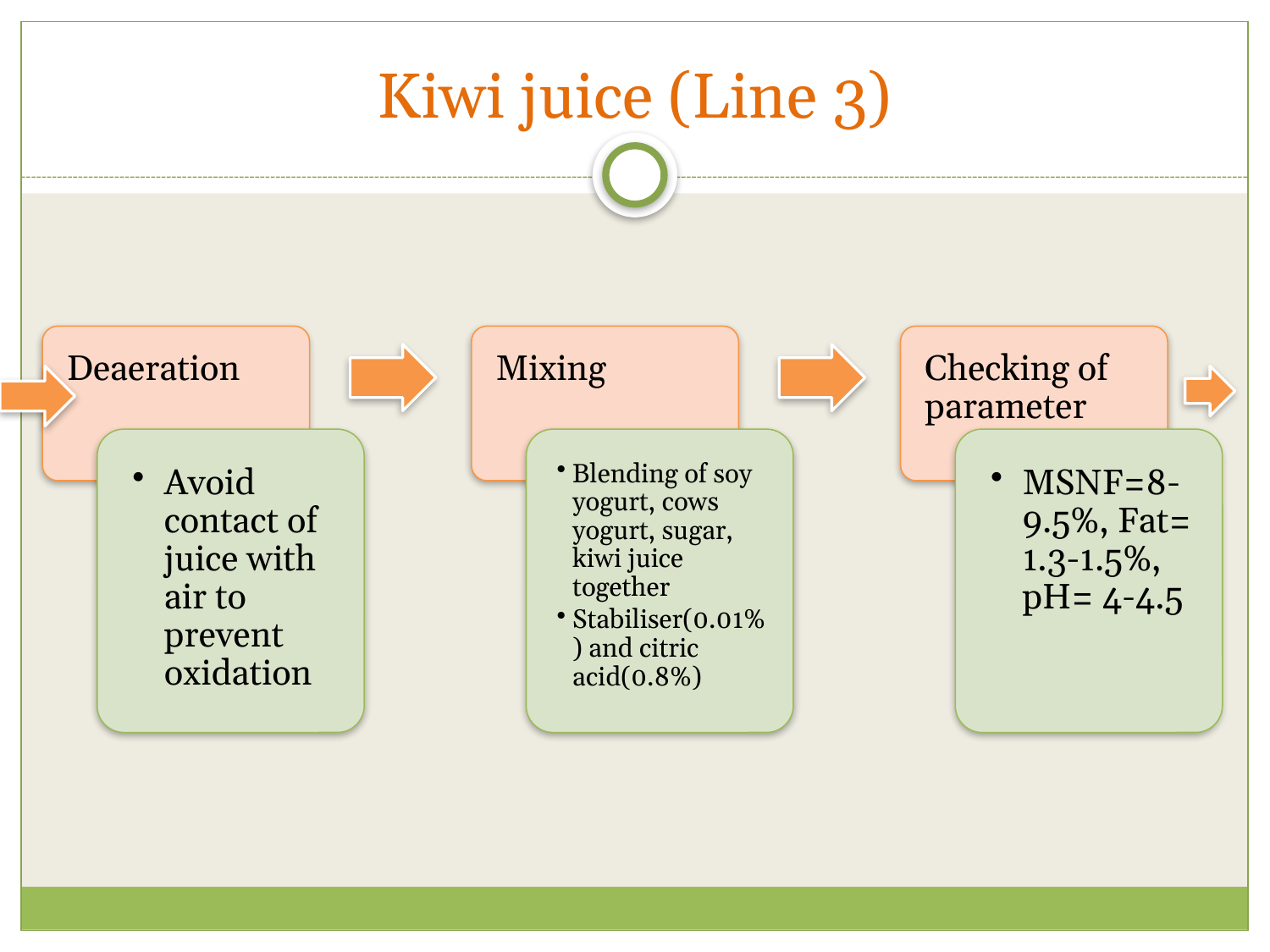

# Kiwi juice (Line 3)
Deaeration
Avoid contact of juice with air to prevent oxidation

Mixing
Blending of soy yogurt, cows yogurt, sugar, kiwi juice together
Stabiliser(0.01%) and citric acid(0.8%)

Checking of parameter
MSNF=8-9.5%, Fat= 1.3-1.5%, pH= 4-4.5